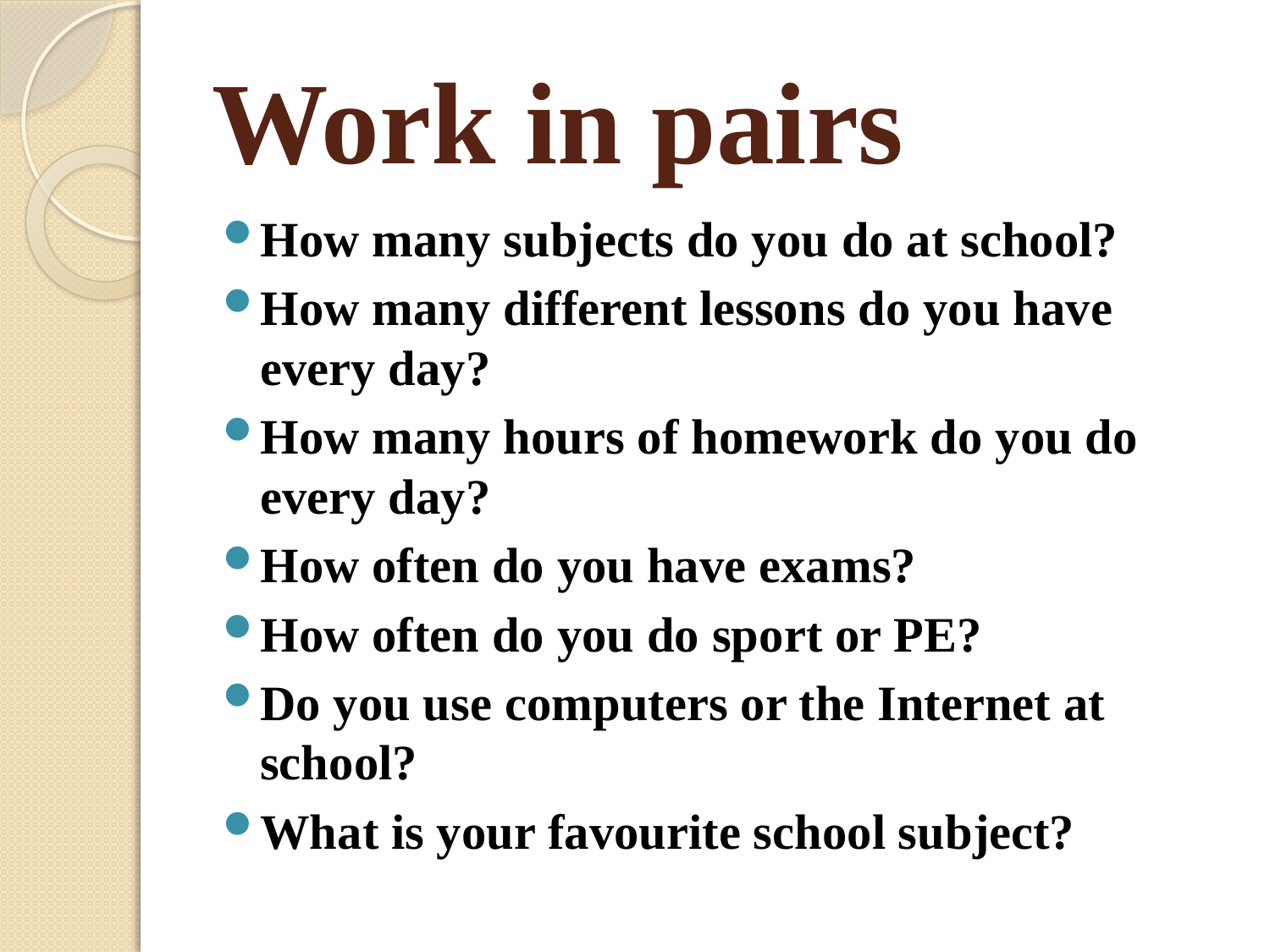

# Work in pairs
How many subjects do you do at school?
How many different lessons do you have every day?
How many hours of homework do you do every day?
How often do you have exams?
How often do you do sport or PE?
Do you use computers or the Internet at school?
What is your favourite school subject?